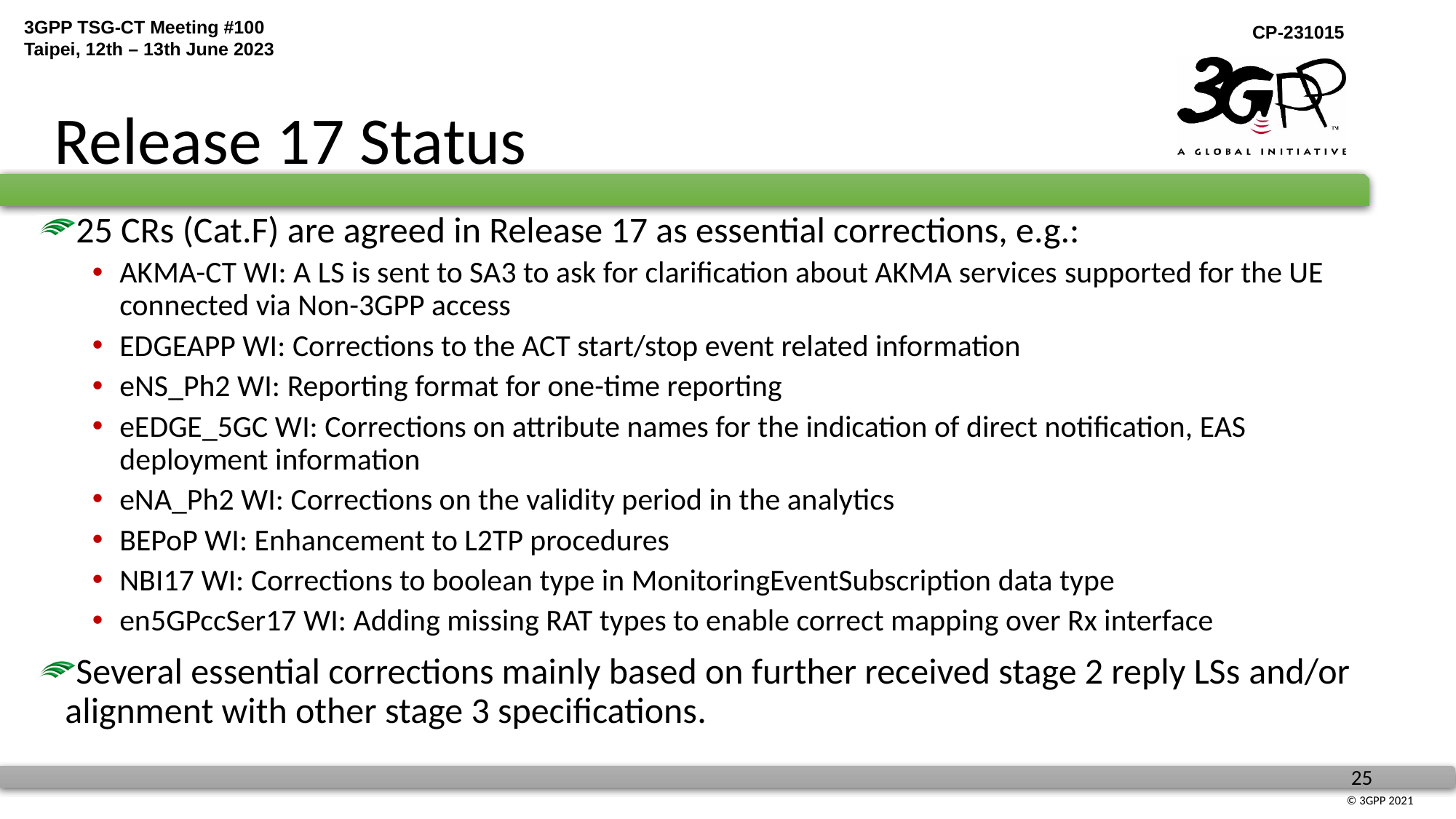

# Release 17 Status
25 CRs (Cat.F) are agreed in Release 17 as essential corrections, e.g.:
AKMA-CT WI: A LS is sent to SA3 to ask for clarification about AKMA services supported for the UE connected via Non-3GPP access
EDGEAPP WI: Corrections to the ACT start/stop event related information
eNS_Ph2 WI: Reporting format for one-time reporting
eEDGE_5GC WI: Corrections on attribute names for the indication of direct notification, EAS deployment information
eNA_Ph2 WI: Corrections on the validity period in the analytics
BEPoP WI: Enhancement to L2TP procedures
NBI17 WI: Corrections to boolean type in MonitoringEventSubscription data type
en5GPccSer17 WI: Adding missing RAT types to enable correct mapping over Rx interface
Several essential corrections mainly based on further received stage 2 reply LSs and/or alignment with other stage 3 specifications.